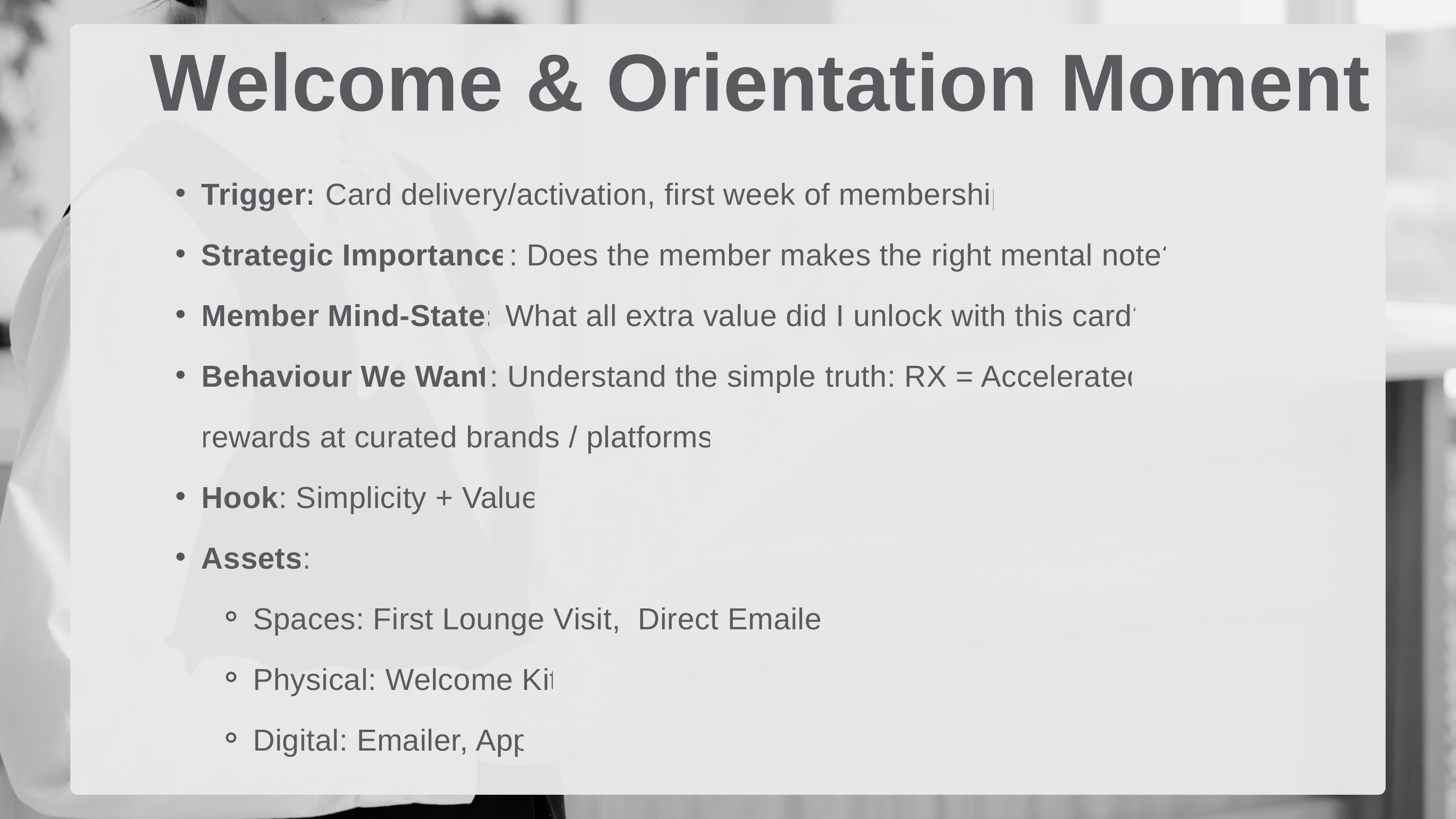

Welcome & Orientation Moment
Trigger: Card delivery/activation, first week of membership
Strategic Importance: Does the member makes the right mental note?
Member Mind-State: What all extra value did I unlock with this card?
Behaviour We Want: Understand the simple truth: RX = Accelerated rewards at curated brands / platforms.
Hook: Simplicity + Value
Assets:
Spaces: First Lounge Visit,  Direct Emailer
Physical: Welcome Kit
Digital: Emailer, App